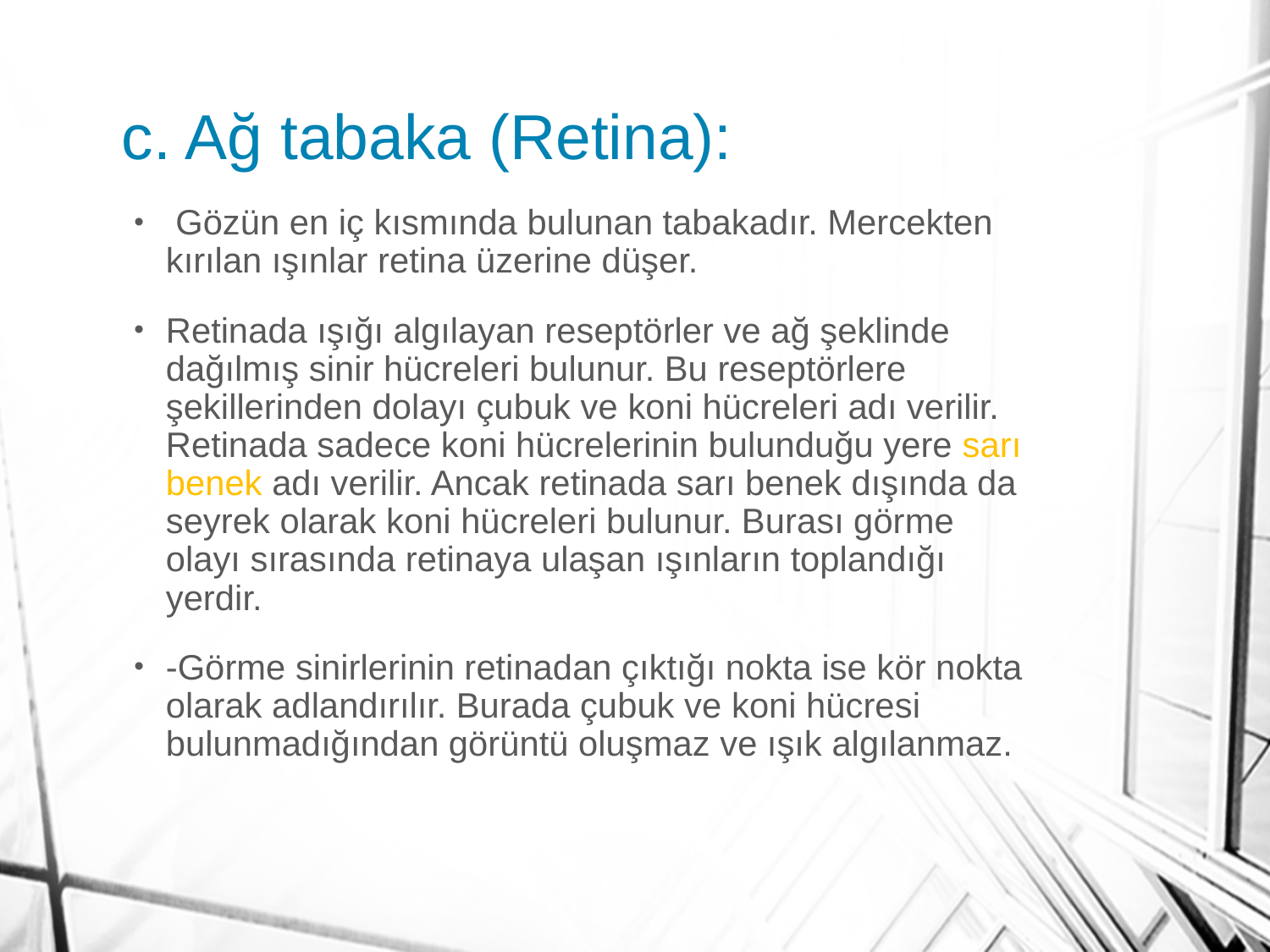

# c. Ağ tabaka (Retina):
 Gözün en iç kısmında bulunan tabakadır. Mercekten kırılan ışınlar retina üzerine düşer.
Retinada ışığı algılayan reseptörler ve ağ şeklinde dağılmış sinir hücreleri bulunur. Bu reseptörlere şekillerinden dolayı çubuk ve koni hücreleri adı verilir. Retinada sadece koni hücrelerinin bulunduğu yere sarı benek adı verilir. Ancak retinada sarı benek dışında da seyrek olarak koni hücreleri bulunur. Burası görme olayı sırasında retinaya ulaşan ışınların toplandığı yerdir.
-Görme sinirlerinin retinadan çıktığı nokta ise kör nokta olarak adlandırılır. Burada çubuk ve koni hücresi bulunmadığından görüntü oluşmaz ve ışık algılanmaz.